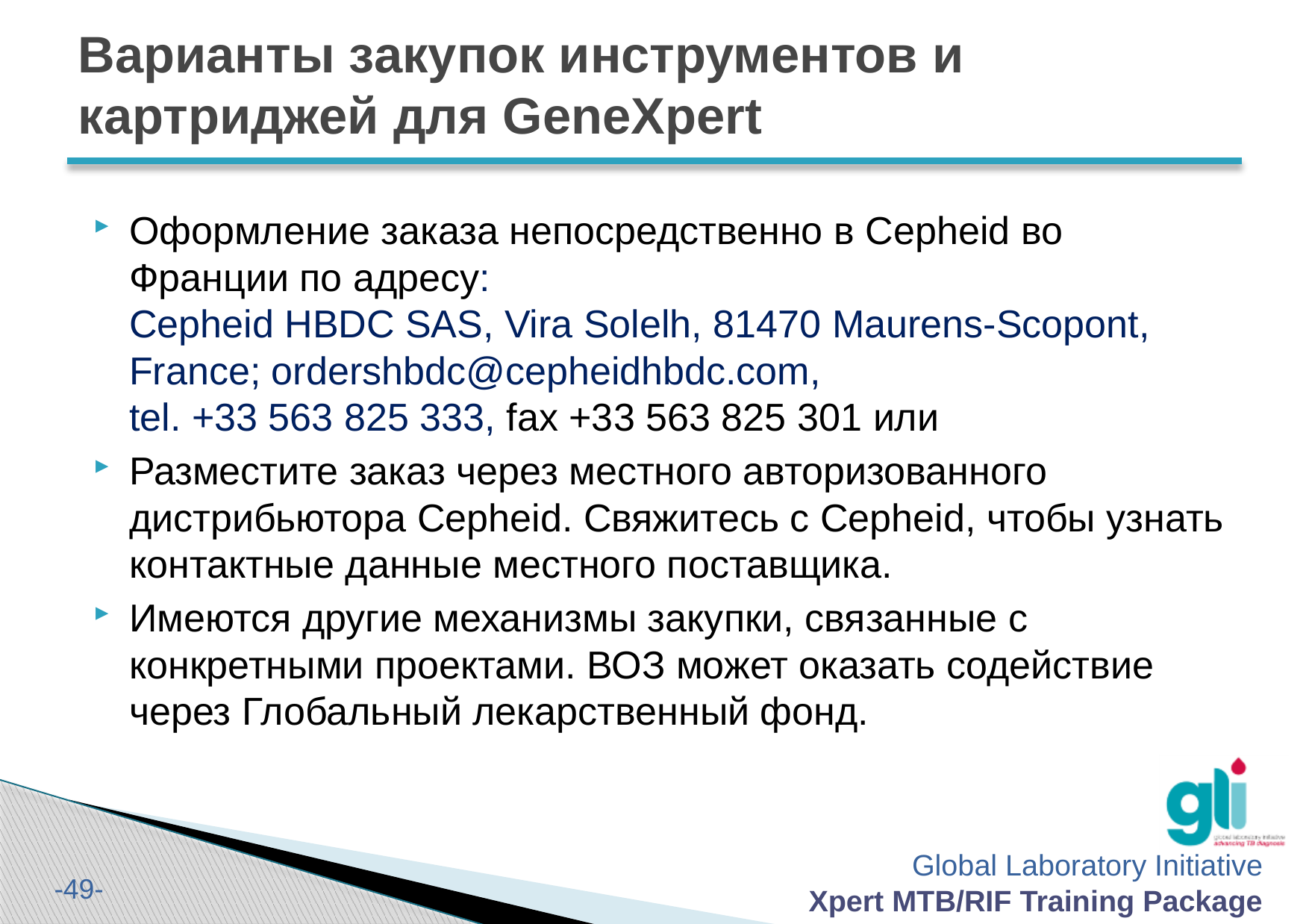

# Варианты закупок инструментов и картриджей для GeneXpert
Оформление заказа непосредственно в Cepheid во Франции по адресу:
Cepheid HBDC SAS, Vira Solelh, 81470 Maurens-Scopont, France; ordershbdc@cepheidhbdc.com,
tel. +33 563 825 333, fax +33 563 825 301 или
Разместите заказ через местного авторизованного дистрибьютора Cepheid. Свяжитесь с Cepheid, чтобы узнать контактные данные местного поставщика.
Имеются другие механизмы закупки, связанные с конкретными проектами. ВОЗ может оказать содействие через Глобальный лекарственный фонд.